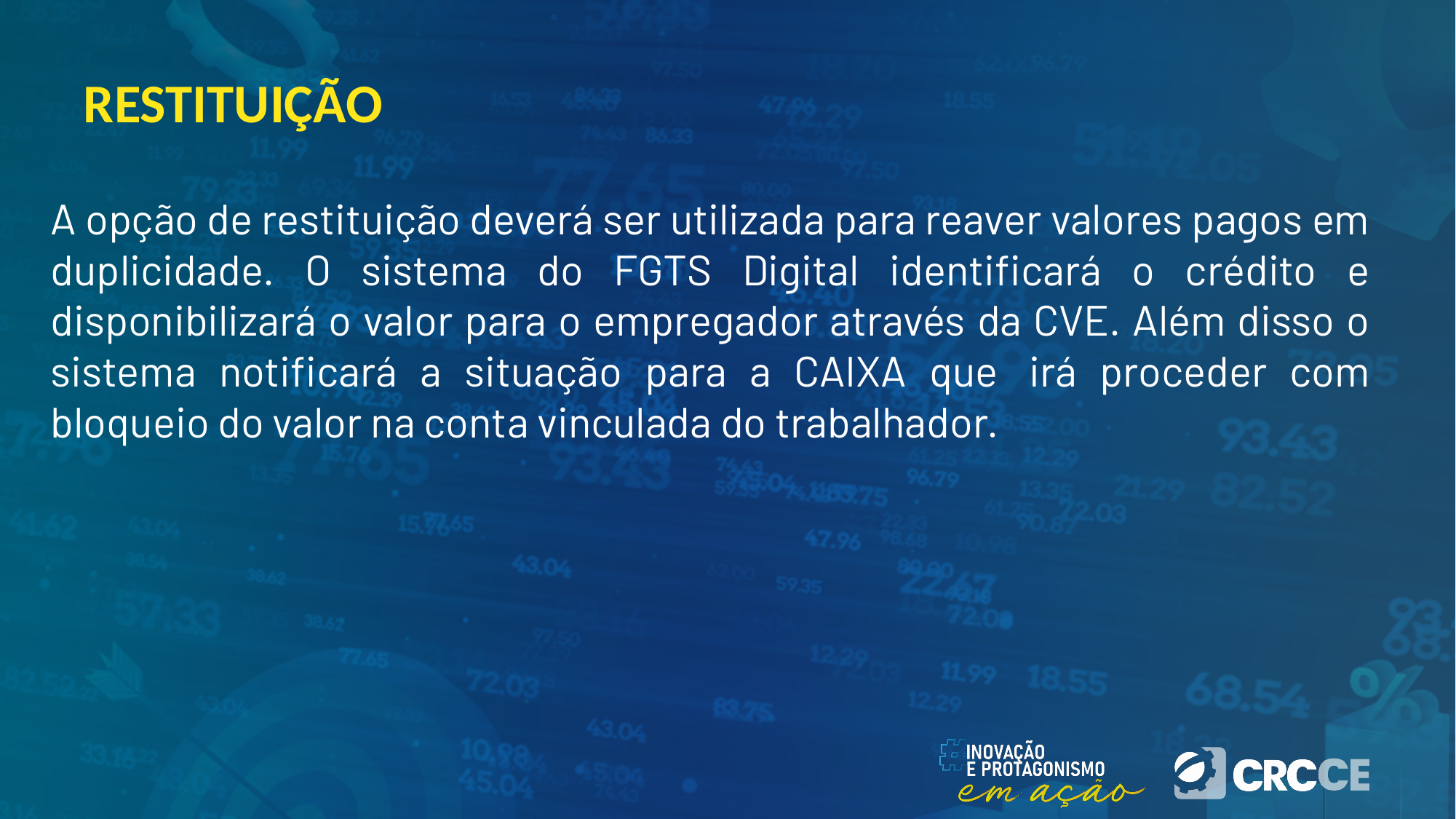

# RESTITUIÇÃO
A opção de restituição deverá ser utilizada para reaver valores pagos em duplicidade. O sistema do FGTS Digital identificará o crédito e disponibilizará o valor para o empregador através da CVE. Além disso o sistema notificará a situação para a CAIXA que  irá proceder com bloqueio do valor na conta vinculada do trabalhador.